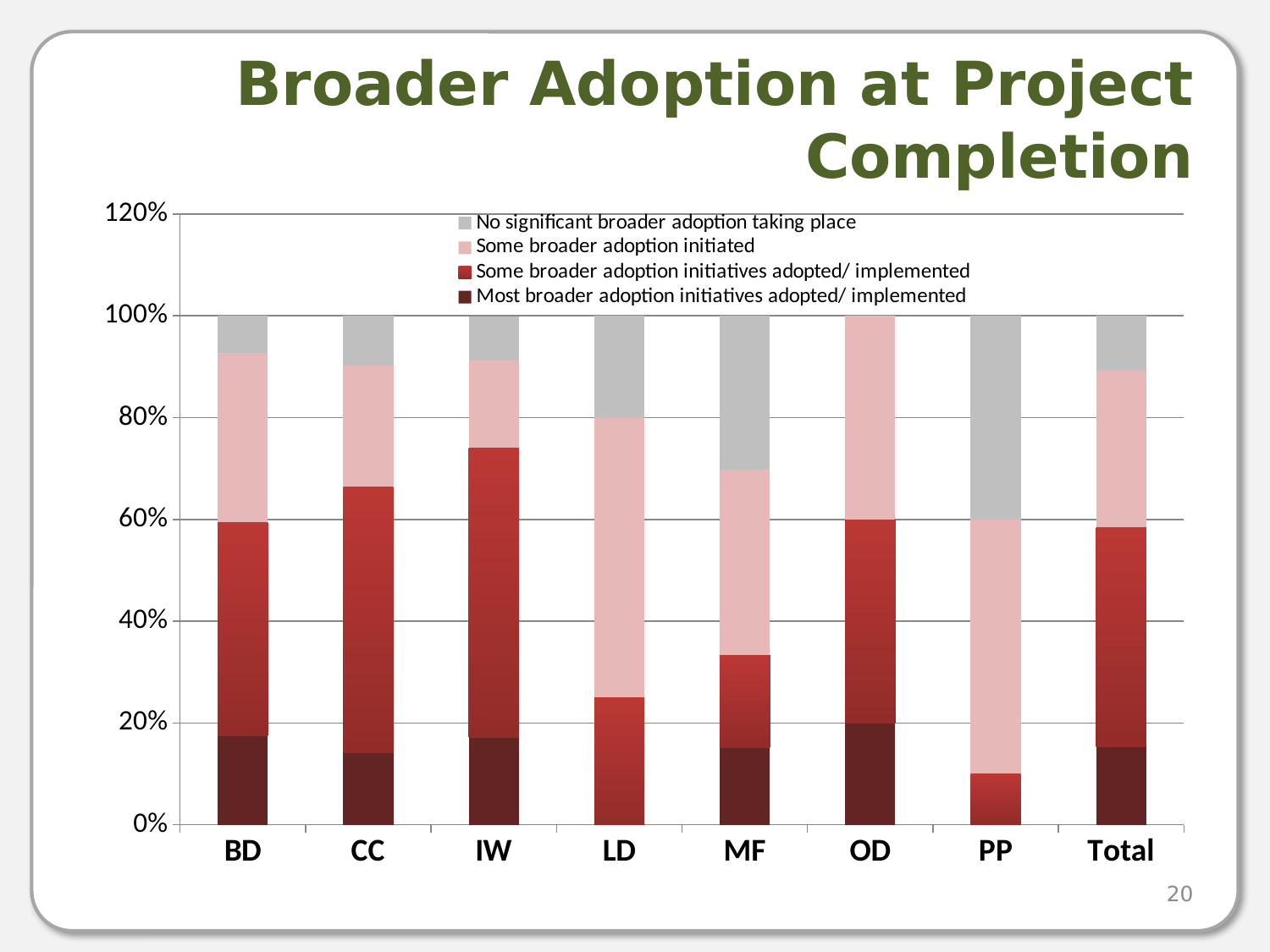

# Broader Adoption at Project Completion

### Chart

| Category | Most broader adoption initiatives adopted/ implemented | Some broader adoption initiatives adopted/ implemented | Some broader adoption initiated | No significant broader adoption taking place |
|---|---|---|---|---|
| BD | 0.175 | 0.419 | 0.333 | 0.073 |
| CC | 0.142 | 0.522 | 0.239 | 0.097 |
| IW | 0.172 | 0.569 | 0.172 | 0.086 |
| LD | 0.0 | 0.25 | 0.55 | 0.2 |
| MF | 0.152 | 0.182 | 0.364 | 0.303 |
| OD | 0.2 | 0.4 | 0.4 | 0.0 |
| PP | 0.0 | 0.1 | 0.5 | 0.4 |
| Total | 0.154 | 0.431 | 0.307 | 0.108 |
20